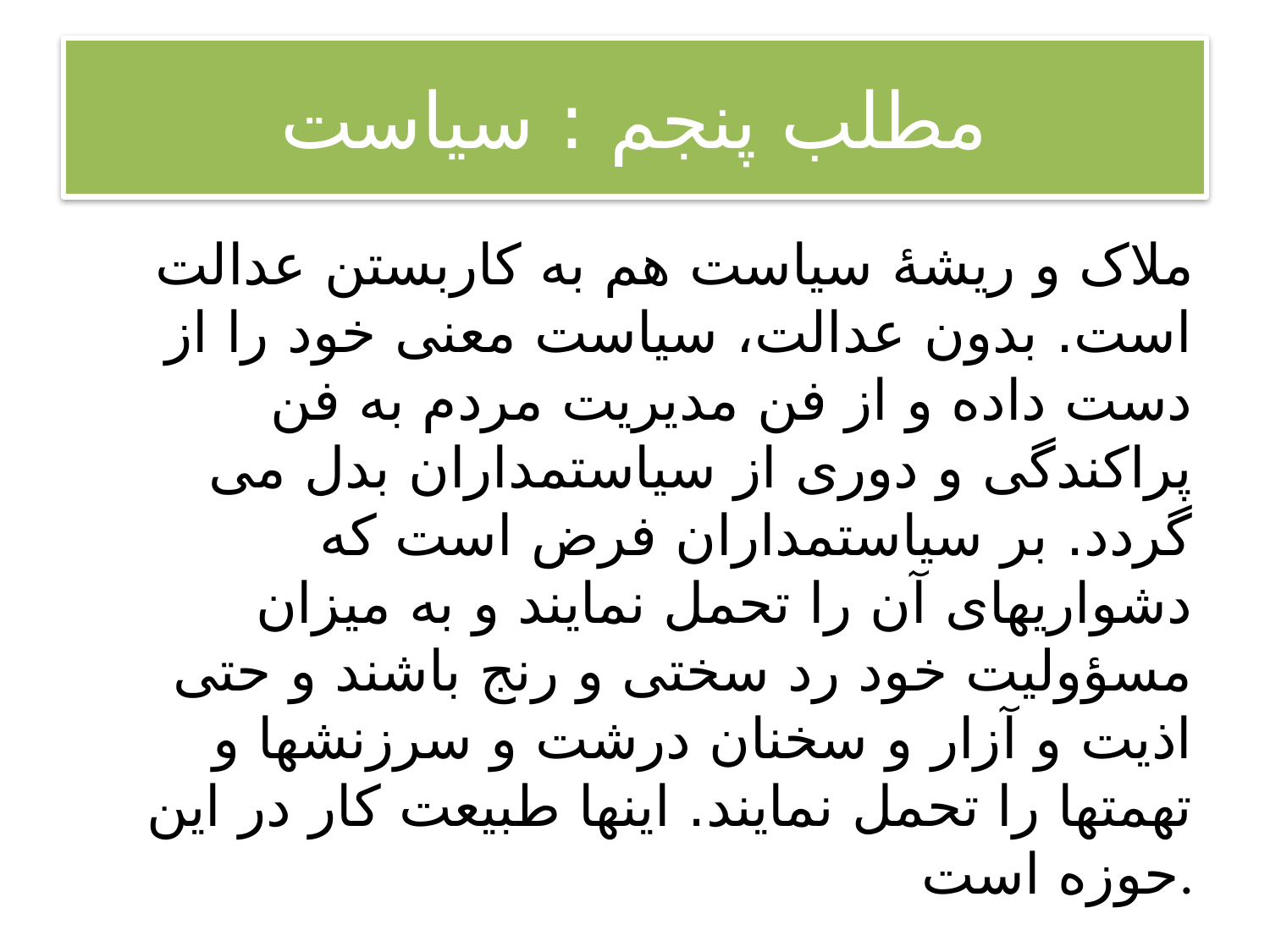

# مطلب پنجم : سیاست
ملاک و ریشۀ سیاست هم به کاربستن عدالت است. بدون عدالت، سیاست معنی خود را از دست داده و از فن مدیریت مردم به فن پراکندگی و دوری از سیاستمداران بدل می گردد. بر سیاستمداران فرض است که دشواریهای آن را تحمل نمایند و به میزان مسؤولیت خود رد سختی و رنج باشند و حتی اذیت و آزار و سخنان درشت و سرزنشها و تهمتها را تحمل نمایند. اینها طبیعت کار در این حوزه است.